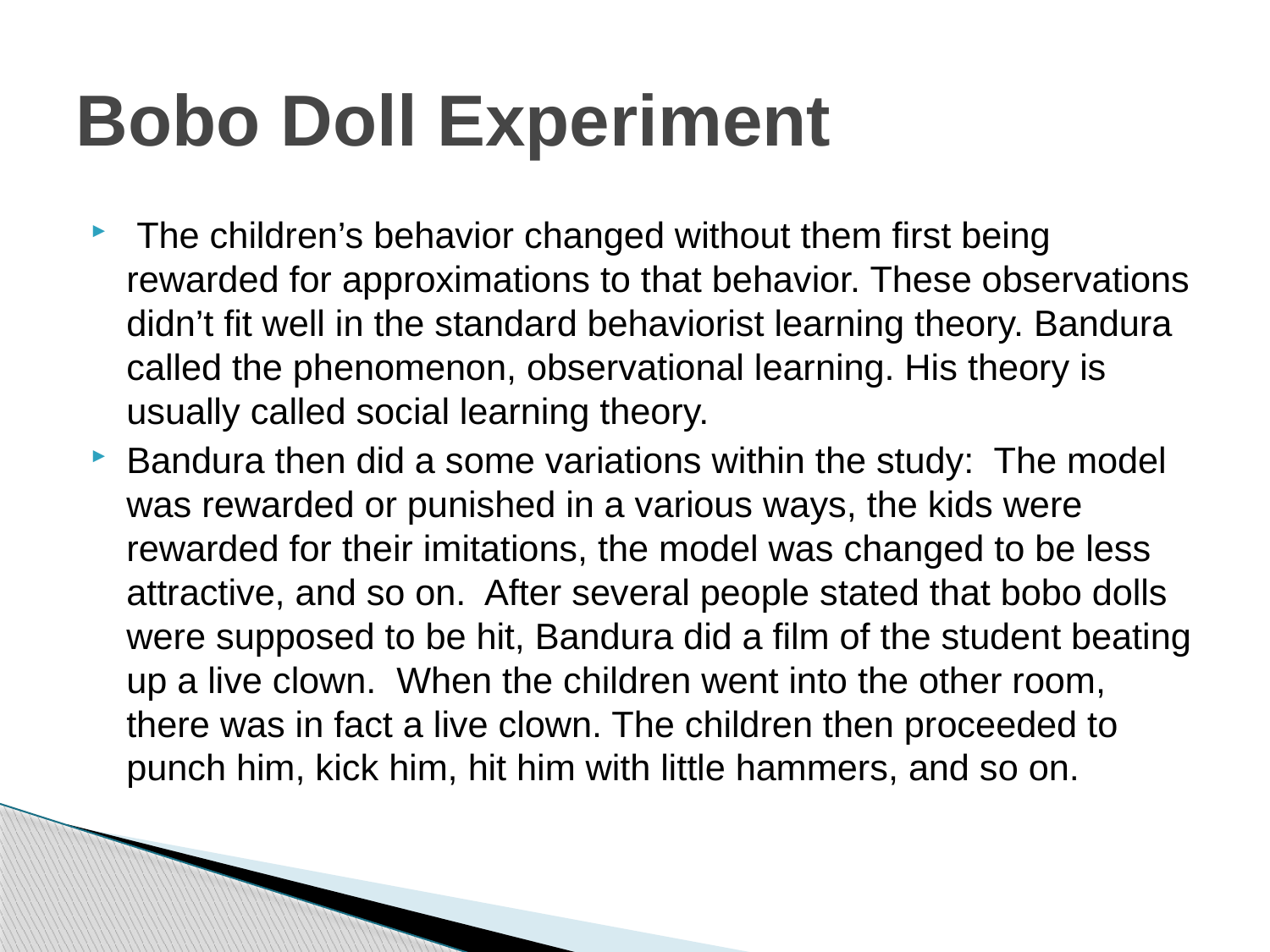

# Bobo Doll Experiment
 The children’s behavior changed without them first being rewarded for approximations to that behavior. These observations didn’t fit well in the standard behaviorist learning theory. Bandura called the phenomenon, observational learning. His theory is usually called social learning theory.
Bandura then did a some variations within the study:  The model was rewarded or punished in a various ways, the kids were rewarded for their imitations, the model was changed to be less attractive, and so on.  After several people stated that bobo dolls were supposed to be hit, Bandura did a film of the student beating up a live clown.  When the children went into the other room, there was in fact a live clown. The children then proceeded to punch him, kick him, hit him with little hammers, and so on.